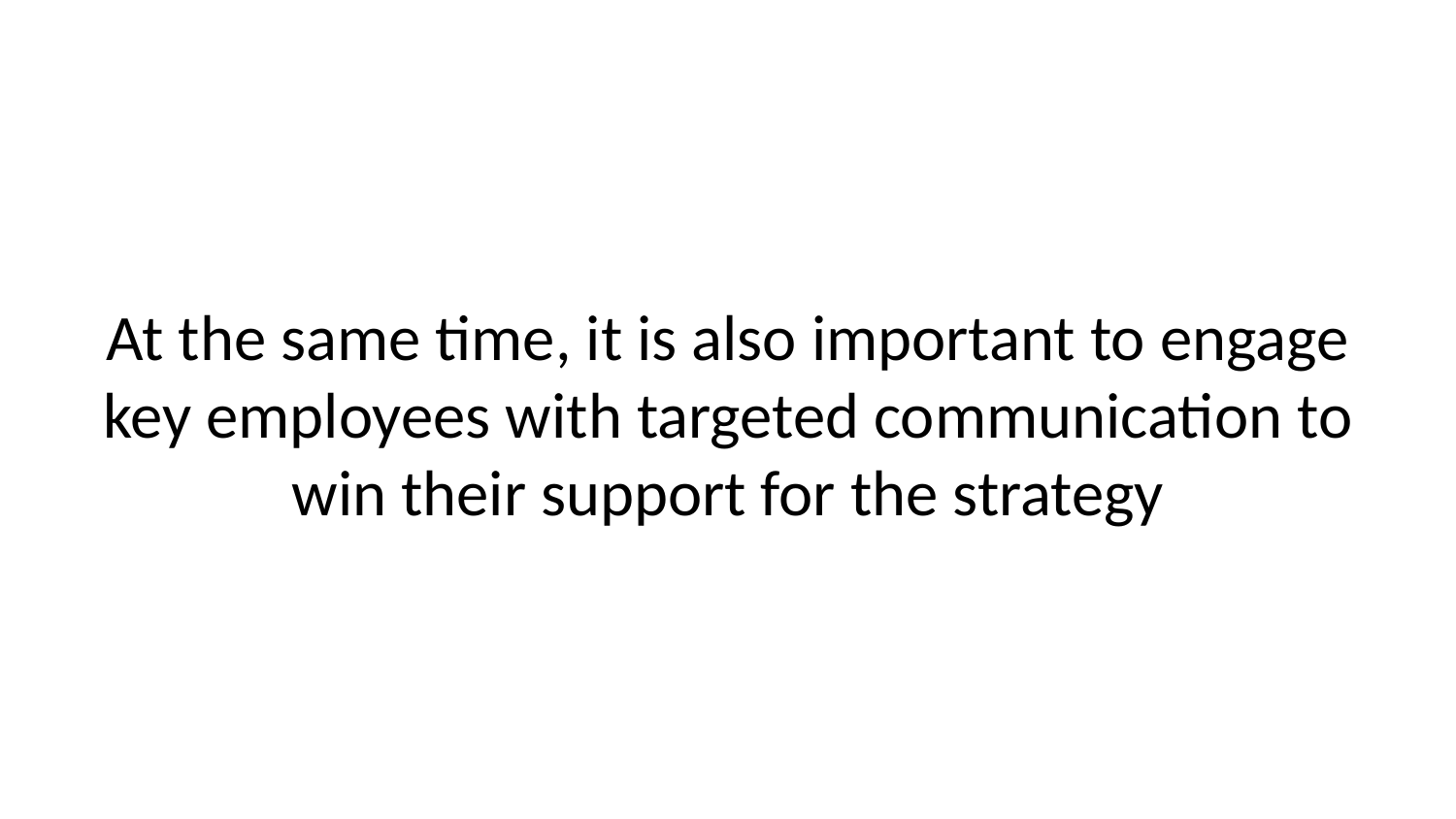

At the same time, it is also important to engage key employees with targeted communication to win their support for the strategy